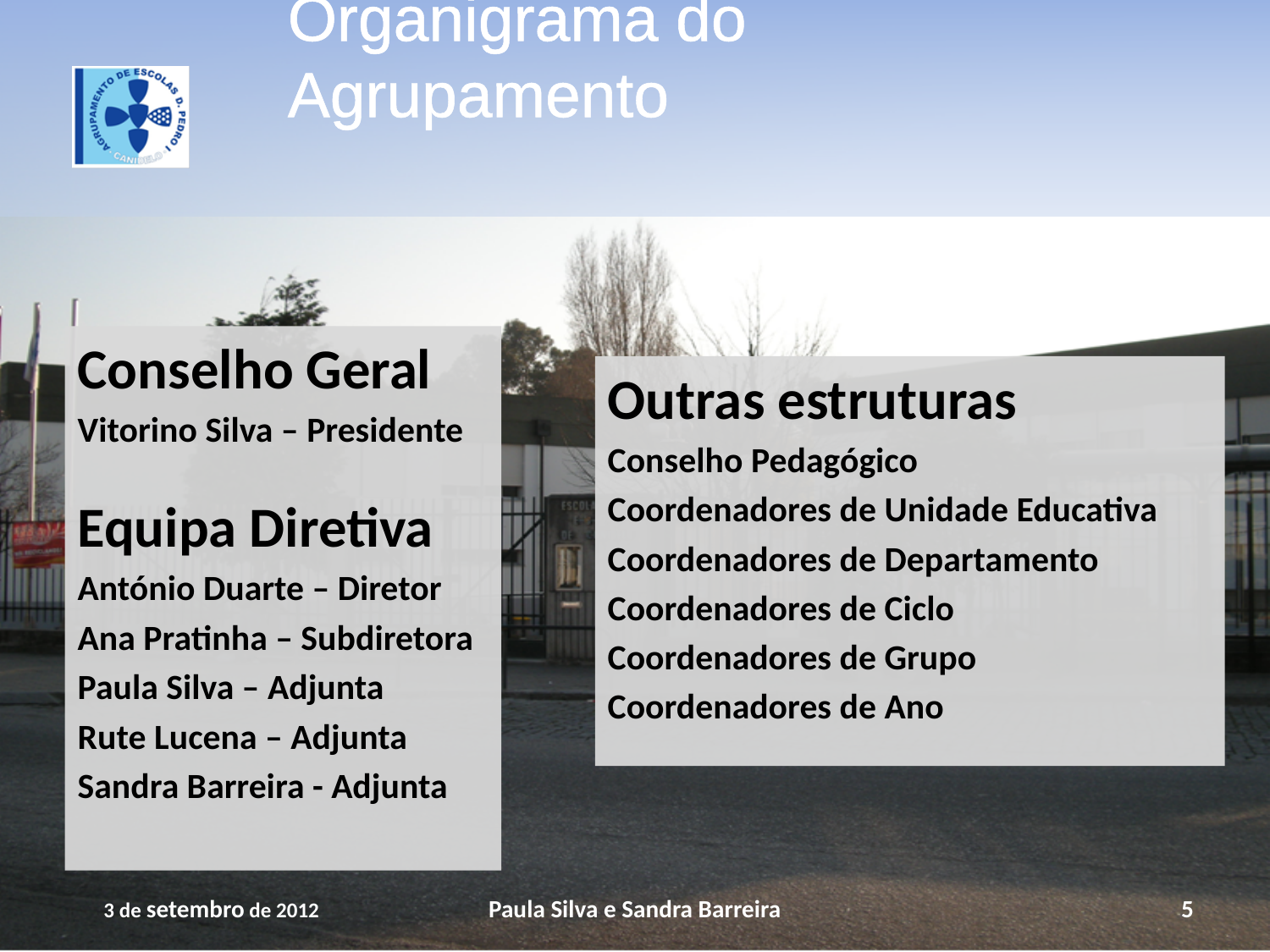

# Organigrama do Agrupamento
Conselho Geral
Vitorino Silva – Presidente

Equipa Diretiva
António Duarte – Diretor
Ana Pratinha – Subdiretora
Paula Silva – Adjunta
Rute Lucena – Adjunta
Sandra Barreira - Adjunta

Outras estruturas
Conselho Pedagógico
Coordenadores de Unidade Educativa
Coordenadores de Departamento
Coordenadores de Ciclo
Coordenadores de Grupo
Coordenadores de Ano
3 de setembro de 2012
Paula Silva e Sandra Barreira
5